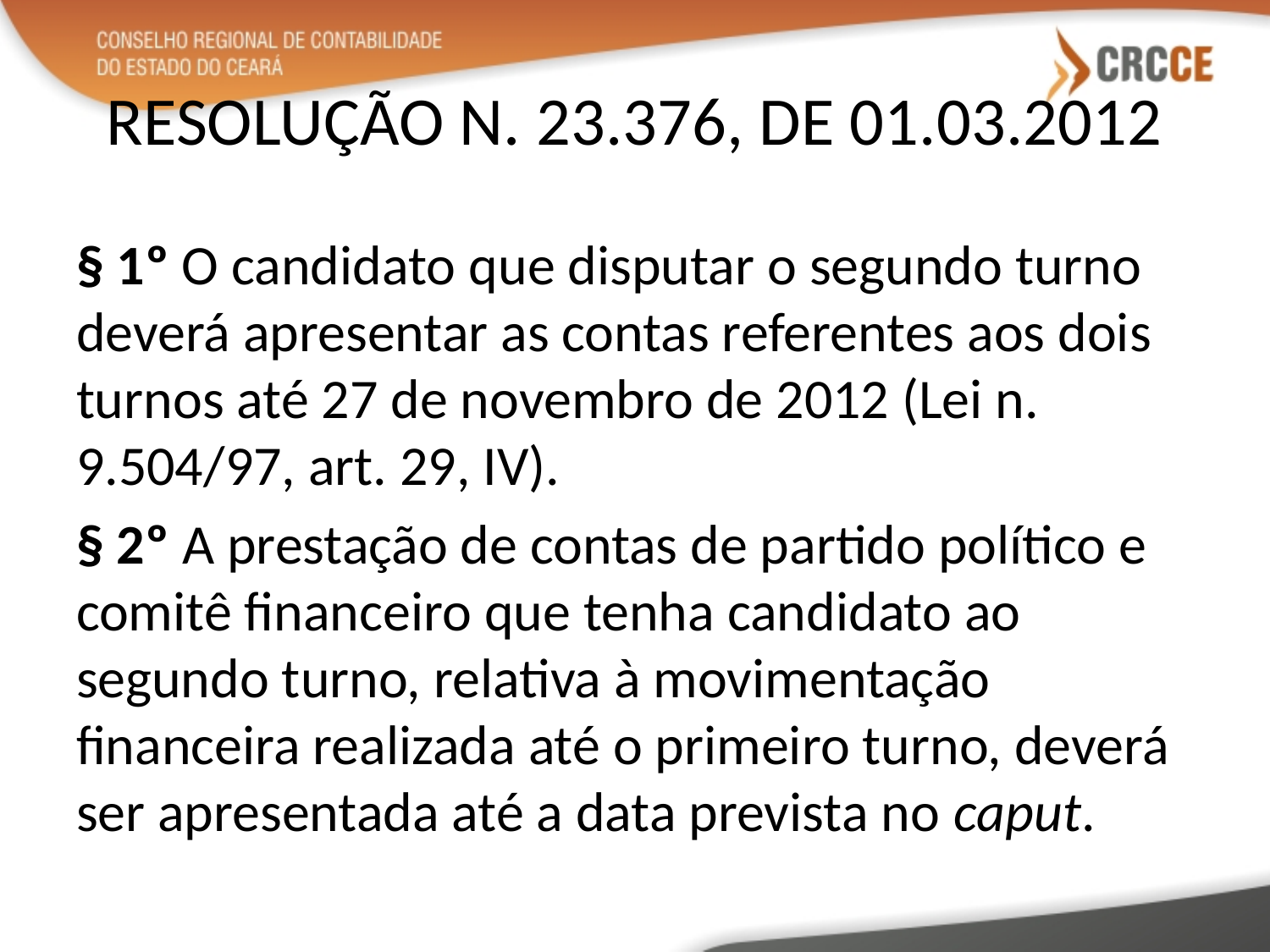

# RESOLUÇÃO N. 23.376, DE 01.03.2012
§ 1º O candidato que disputar o segundo turno deverá apresentar as contas referentes aos dois turnos até 27 de novembro de 2012 (Lei n. 9.504/97, art. 29, IV).
§ 2º A prestação de contas de partido político e comitê financeiro que tenha candidato ao segundo turno, relativa à movimentação financeira realizada até o primeiro turno, deverá ser apresentada até a data prevista no caput.